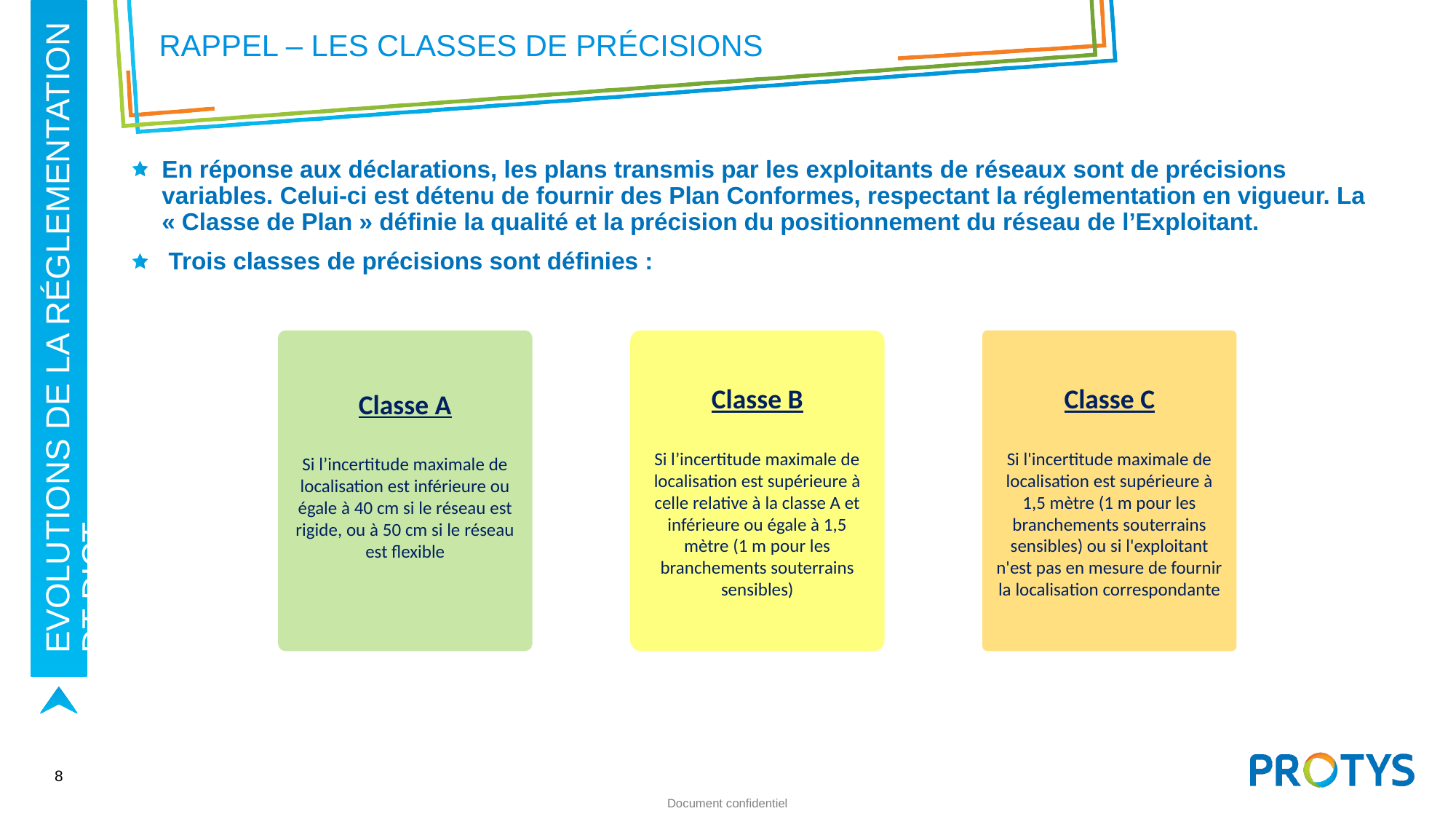

# Rappel – les classes de précisions
En réponse aux déclarations, les plans transmis par les exploitants de réseaux sont de précisions variables. Celui-ci est détenu de fournir des Plan Conformes, respectant la réglementation en vigueur. La « Classe de Plan » définie la qualité et la précision du positionnement du réseau de l’Exploitant.
 Trois classes de précisions sont définies :

EVOLUTIONS DE LA RÉGLEMENTATION DT-DICT
Classe B

Si l’incertitude maximale de localisation est supérieure à celle relative à la classe A et inférieure ou égale à 1,5 mètre (1 m pour les branchements souterrains sensibles)
Classe C

Si l'incertitude maximale de localisation est supérieure à 1,5 mètre (1 m pour les branchements souterrains sensibles) ou si l'exploitant n'est pas en mesure de fournir la localisation correspondante
Classe A

Si l’incertitude maximale de localisation est inférieure ou égale à 40 cm si le réseau est rigide, ou à 50 cm si le réseau est flexible

8